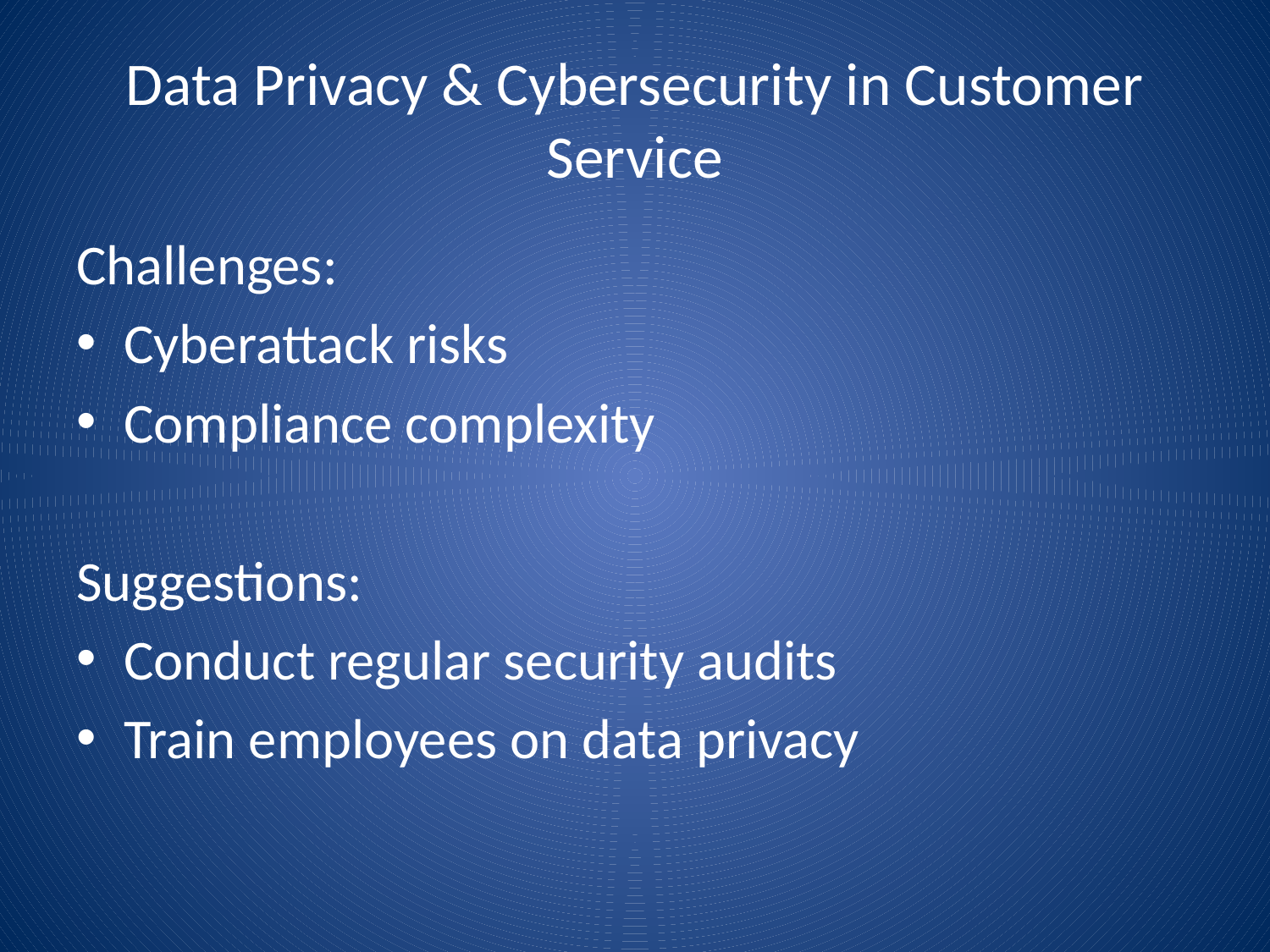

# Data Privacy & Cybersecurity in Customer Service
Challenges:
Cyberattack risks
Compliance complexity

Suggestions:
Conduct regular security audits
Train employees on data privacy